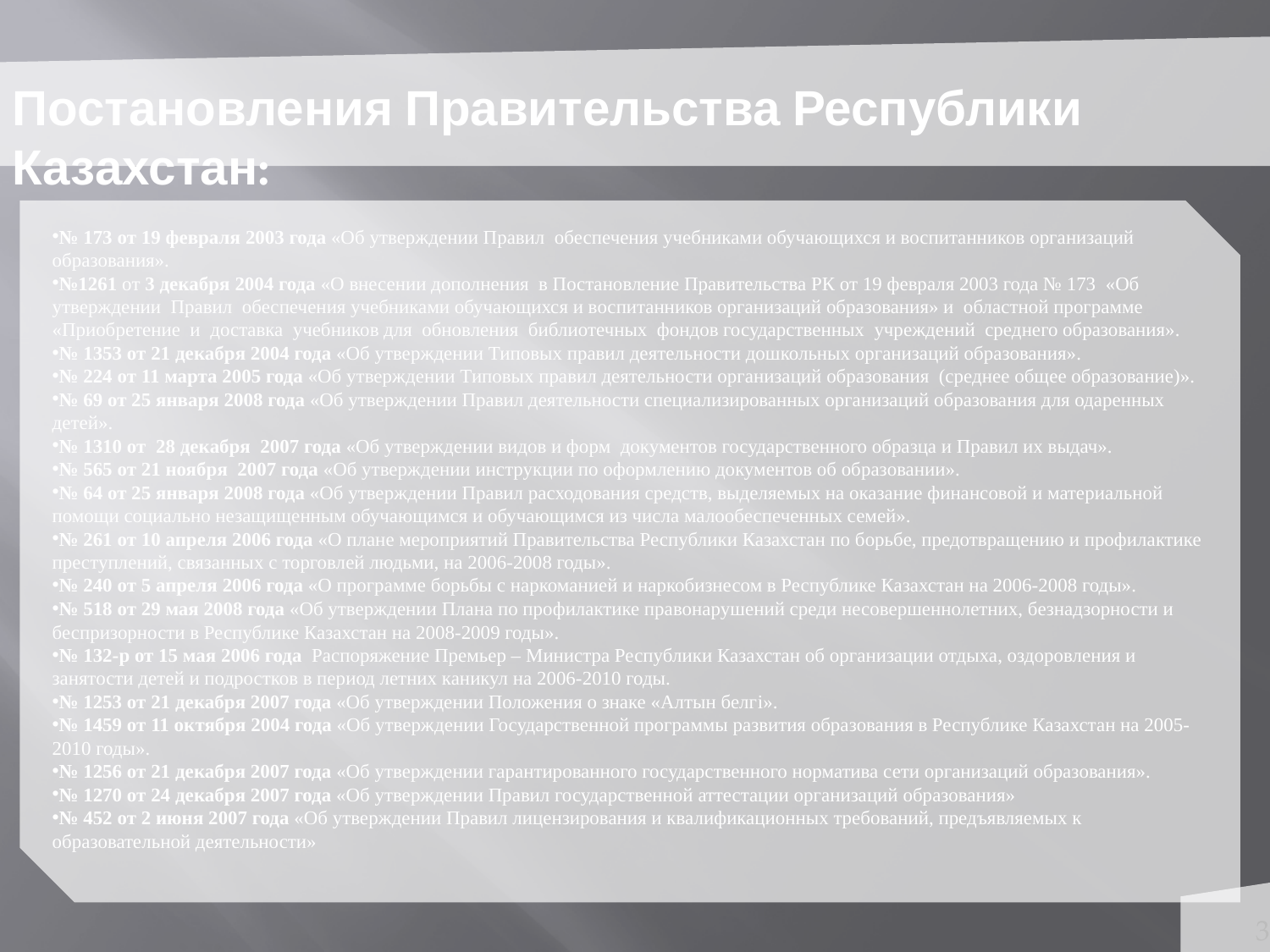

Постановления Правительства Республики Казахстан:

№ 173 от 19 февраля 2003 года «Об утверждении Правил  обеспечения учебниками обучающихся и воспитанников организаций образования».
№1261 от 3 декабря 2004 года «О внесении дополнения  в Постановление Правительства РК от 19 февраля 2003 года № 173  «Об утверждении  Правил  обеспечения учебниками обучающихся и воспитанников организаций образования» и  областной программе  «Приобретение  и  доставка  учебников для  обновления  библиотечных  фондов государственных  учреждений  среднего образования».
№ 1353 от 21 декабря 2004 года «Об утверждении Типовых правил деятельности дошкольных организаций образования».
№ 224 от 11 марта 2005 года «Об утверждении Типовых правил деятельности организаций образования  (среднее общее образование)».
№ 69 от 25 января 2008 года «Об утверждении Правил деятельности специализированных организаций образования для одаренных детей».
№ 1310 от  28 декабря  2007 года «Об утверждении видов и форм  документов государственного образца и Правил их выдач».
№ 565 от 21 ноября  2007 года «Об утверждении инструкции по оформлению документов об образовании».
№ 64 от 25 января 2008 года «Об утверждении Правил расходования средств, выделяемых на оказание финансовой и материальной помощи социально незащищенным обучающимся и обучающимся из числа малообеспеченных семей».
№ 261 от 10 апреля 2006 года «О плане мероприятий Правительства Республики Казахстан по борьбе, предотвращению и профилактике преступлений, связанных с торговлей людьми, на 2006-2008 годы».
№ 240 от 5 апреля 2006 года «О программе борьбы с наркоманией и наркобизнесом в Республике Казахстан на 2006-2008 годы».
№ 518 от 29 мая 2008 года «Об утверждении Плана по профилактике правонарушений среди несовершеннолетних, безнадзорности и беспризорности в Республике Казахстан на 2008-2009 годы».
№ 132-р от 15 мая 2006 года  Распоряжение Премьер – Министра Республики Казахстан об организации отдыха, оздоровления и занятости детей и подростков в период летних каникул на 2006-2010 годы.
№ 1253 от 21 декабря 2007 года «Об утверждении Положения о знаке «Алтын белгі».
№ 1459 от 11 октября 2004 года «Об утверждении Государственной программы развития образования в Республике Казахстан на 2005-2010 годы».
№ 1256 от 21 декабря 2007 года «Об утверждении гарантированного государственного норматива сети организаций образования».
№ 1270 от 24 декабря 2007 года «Об утверждении Правил государственной аттестации организаций образования»
№ 452 от 2 июня 2007 года «Об утверждении Правил лицензирования и квалификационных требований, предъявляемых к образовательной деятельности»

3